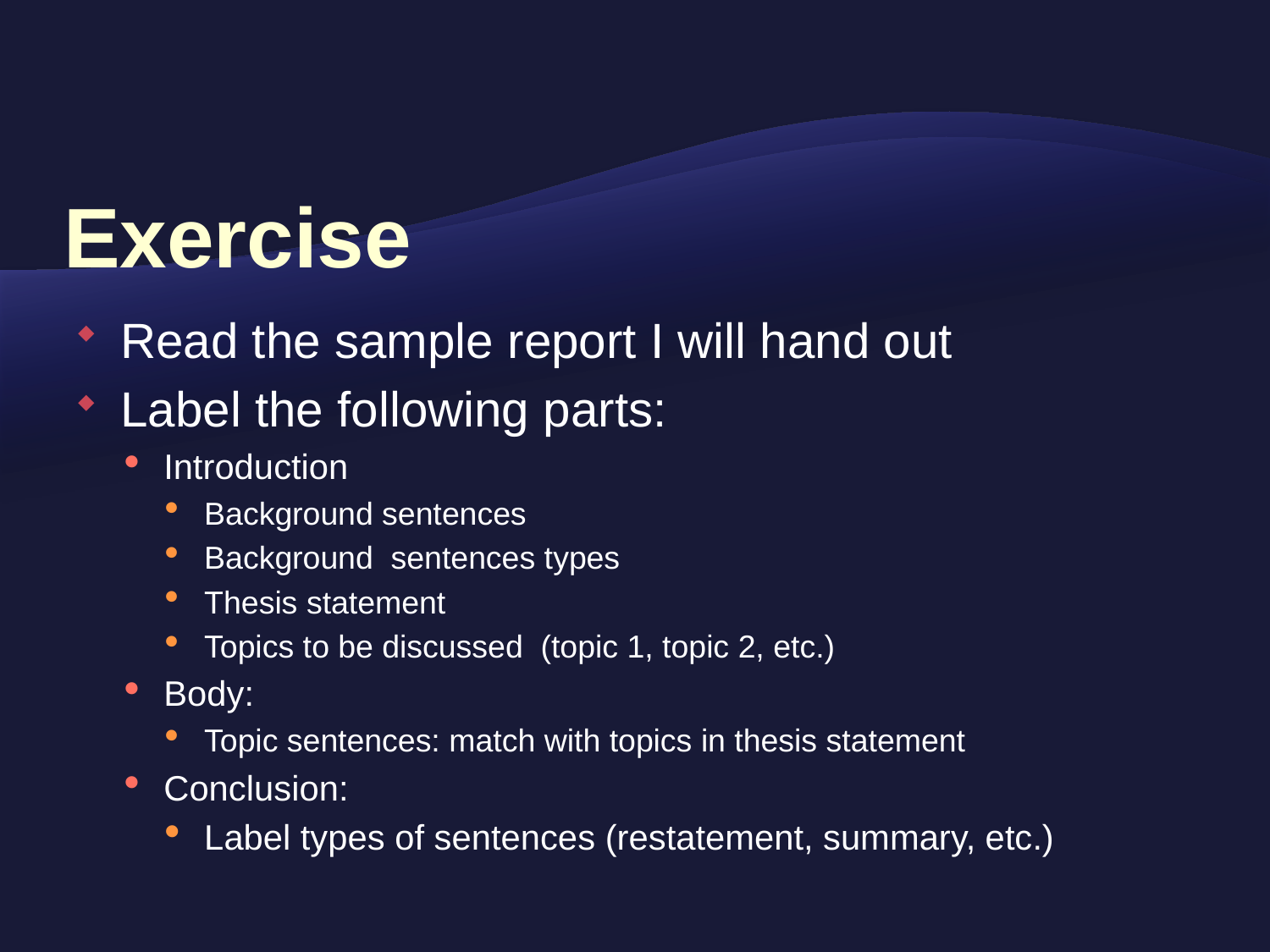

# Exercise
Read the sample report I will hand out
Label the following parts:
Introduction
Background sentences
Background  sentences types
Thesis statement
Topics to be discussed  (topic 1, topic 2, etc.)
Body:
Topic sentences: match with topics in thesis statement
Conclusion:
Label types of sentences (restatement, summary, etc.)